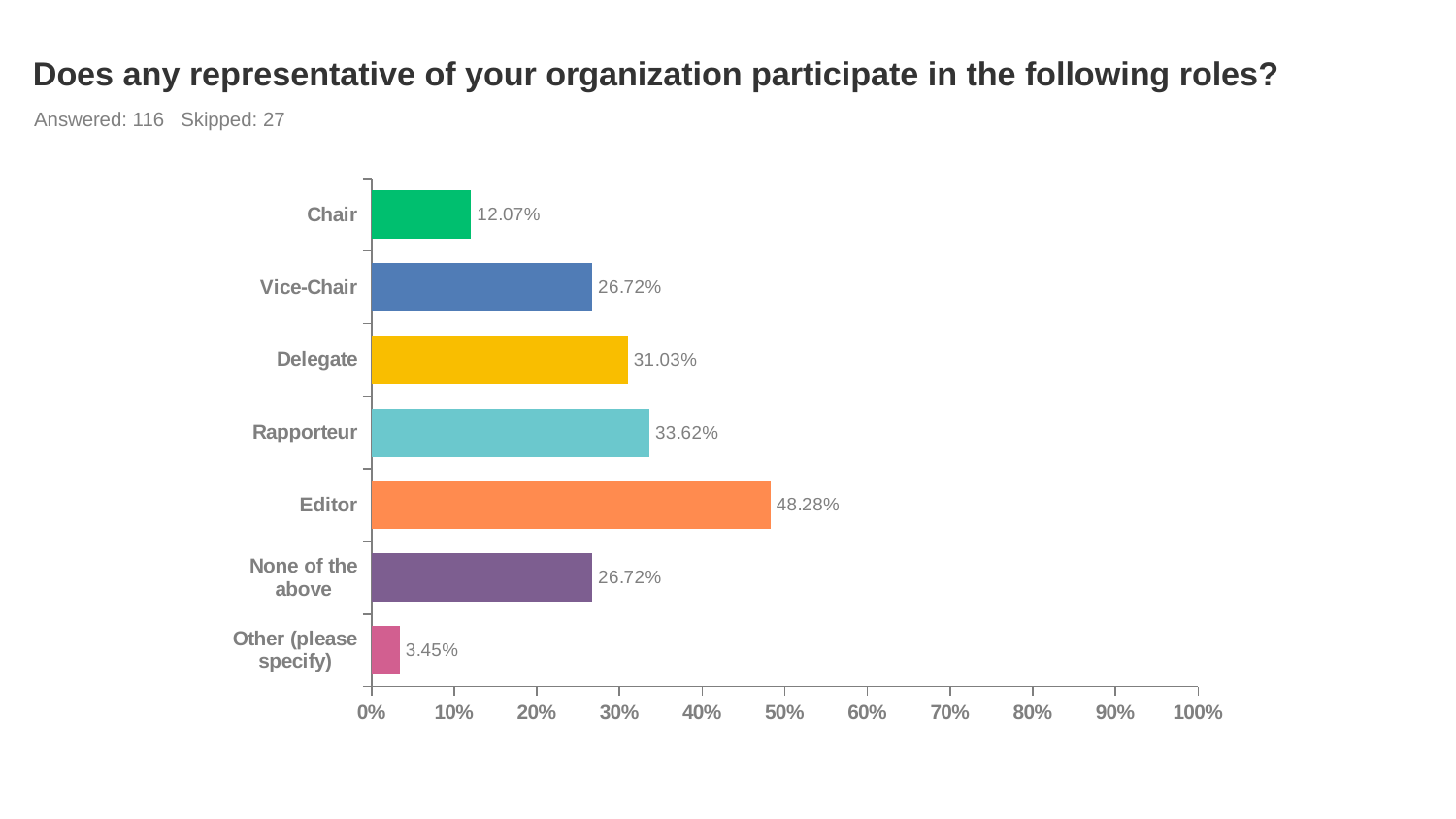

# Does any representative of your organization participate in the following roles?
Answered: 116   Skipped: 27

### Chart

| Category |   |
|---|---|
| Chair | 0.1207 |
| Vice-Chair | 0.2672 |
| Delegate | 0.3103 |
| Rapporteur | 0.3362 |
| Editor | 0.4828 |
| None of the above | 0.2672 |
| Other (please specify) | 0.0345 |